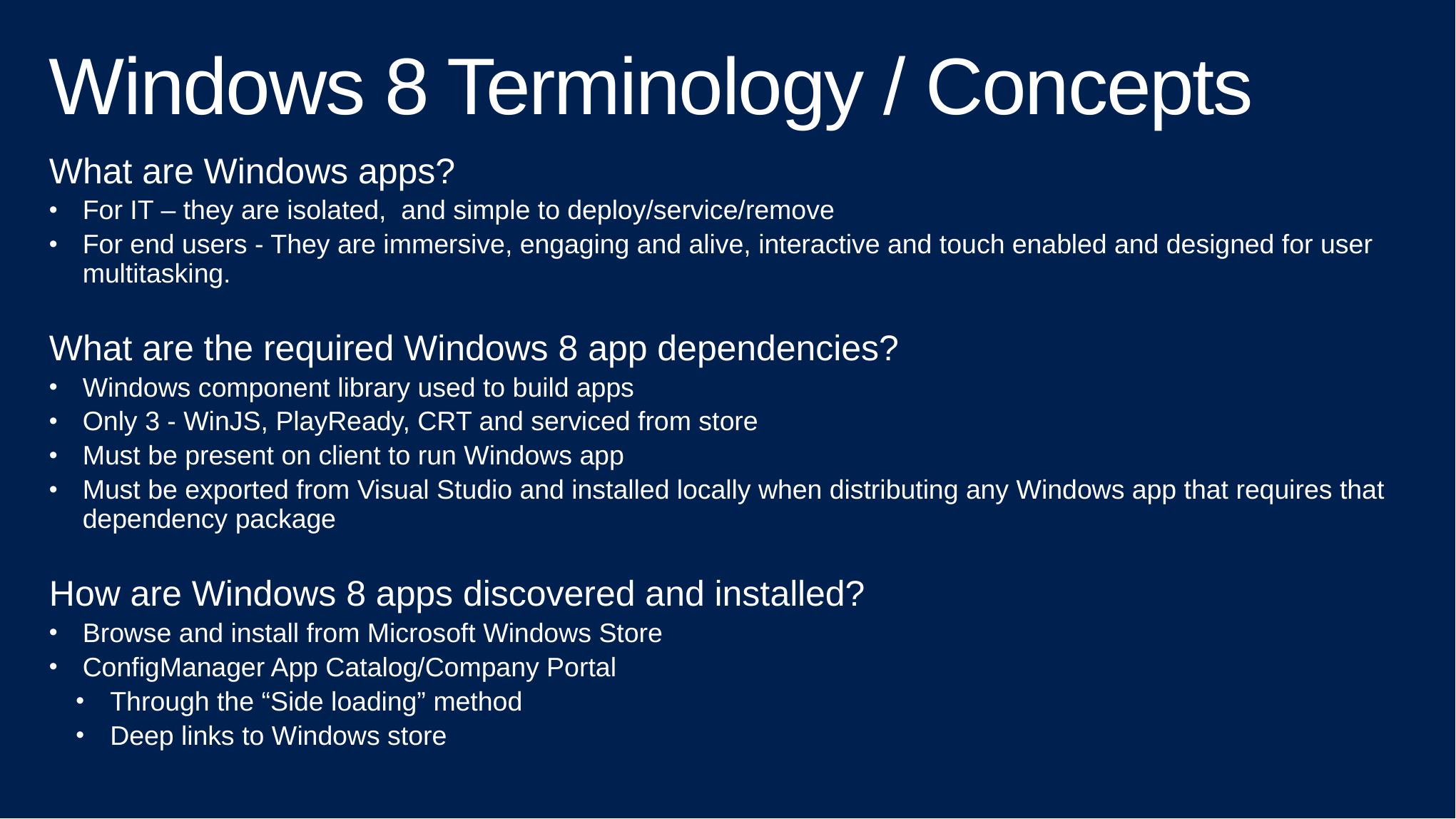

# Windows 8 Terminology / Concepts
What are Windows apps?
For IT – they are isolated,  and simple to deploy/service/remove
For end users - They are immersive, engaging and alive, interactive and touch enabled and designed for user multitasking.

What are the required Windows 8 app dependencies?
Windows component library used to build apps
Only 3 - WinJS, PlayReady, CRT and serviced from store
Must be present on client to run Windows app
Must be exported from Visual Studio and installed locally when distributing any Windows app that requires that dependency package

How are Windows 8 apps discovered and installed?
Browse and install from Microsoft Windows Store
ConfigManager App Catalog/Company Portal
Through the “Side loading” method
Deep links to Windows store